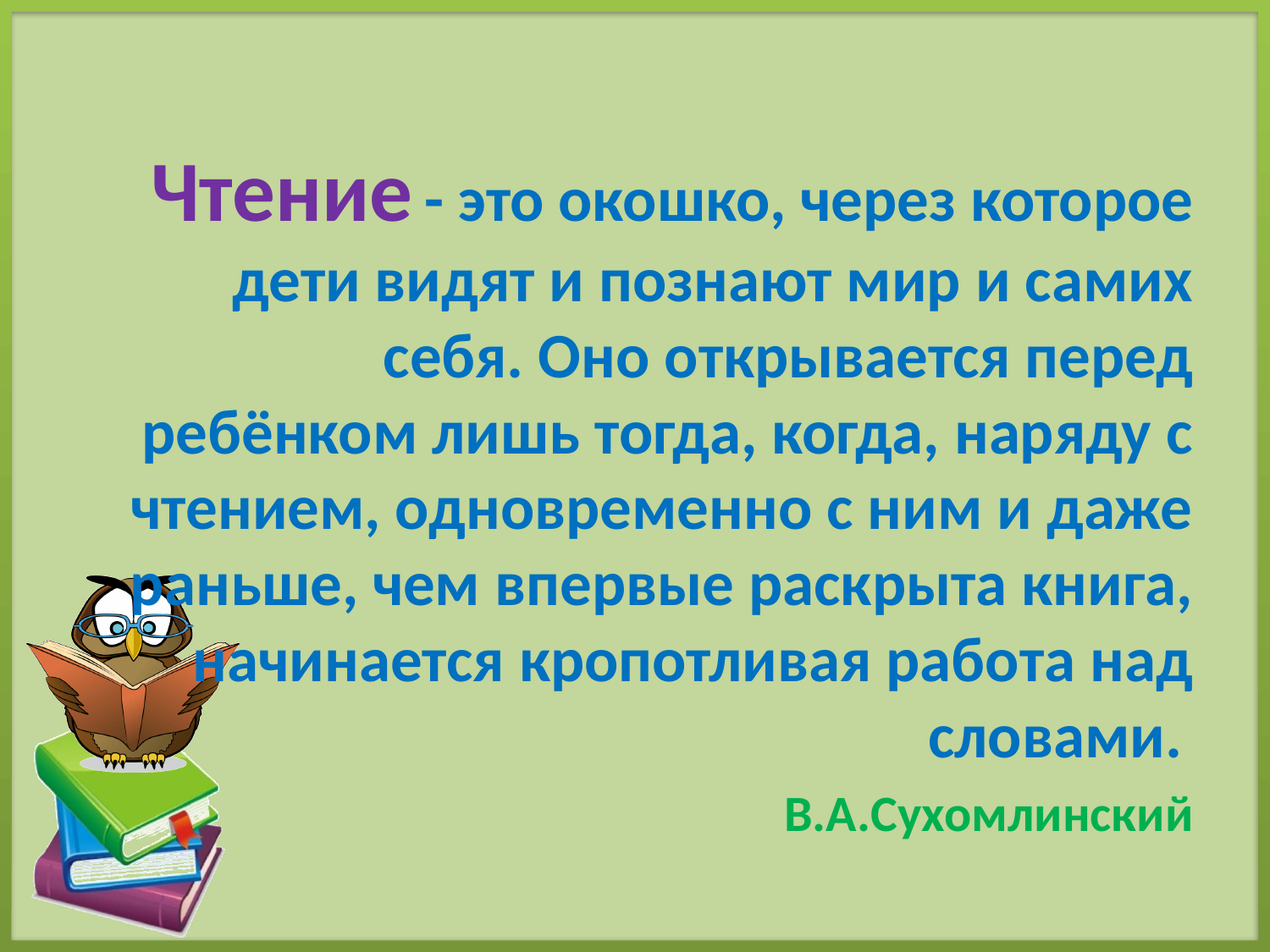

#
Чтение - это окошко, через которое дети видят и познают мир и самих себя. Оно открывается перед ребёнком лишь тогда, когда, наряду с чтением, одновременно с ним и даже раньше, чем впервые раскрыта книга, начинается кропотливая работа над словами.
В.А.Сухомлинский